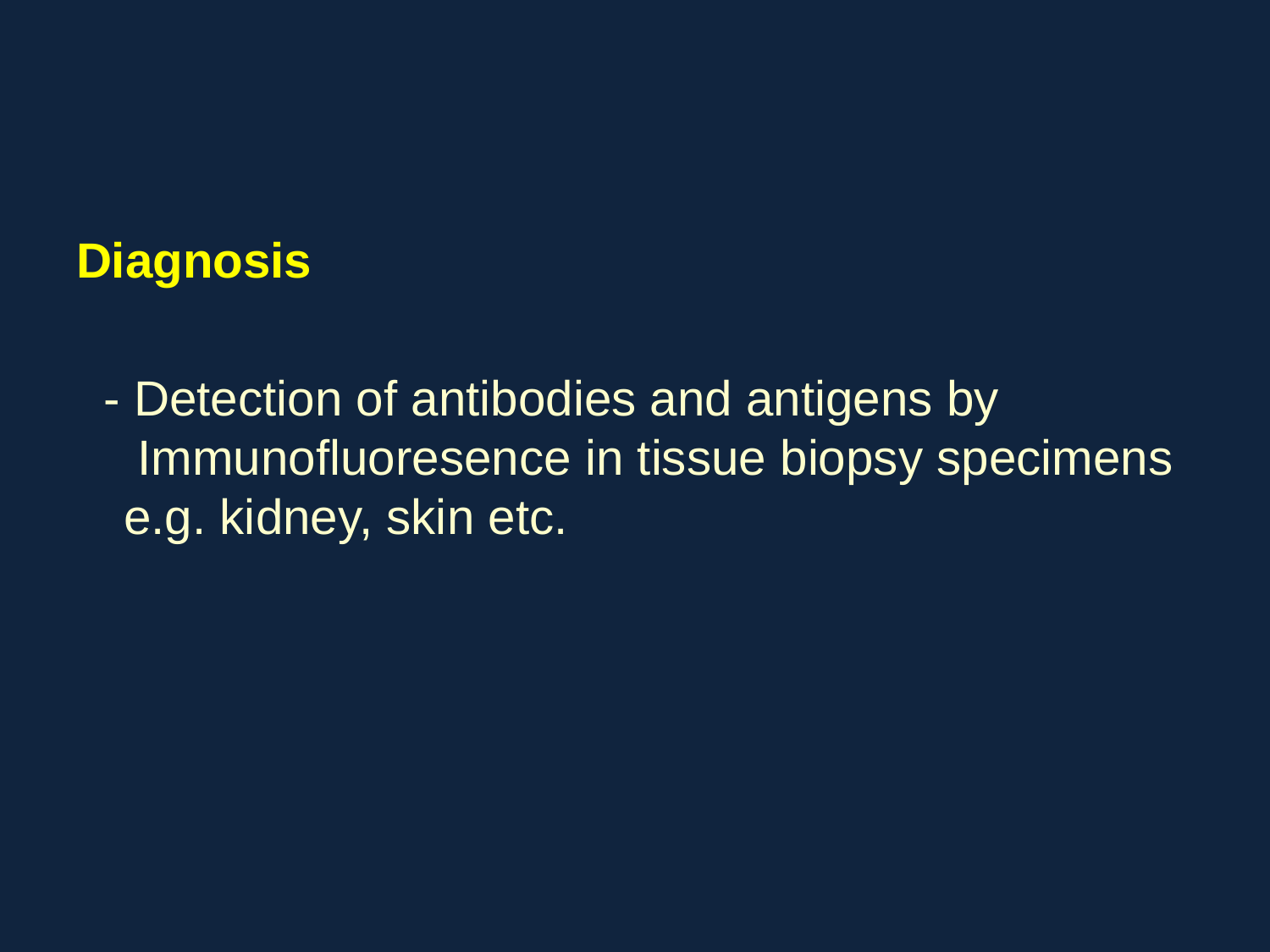

Diagnosis

  - Detection of antibodies and antigens by                Immunofluoresence in tissue biopsy specimens  e.g. kidney, skin etc.